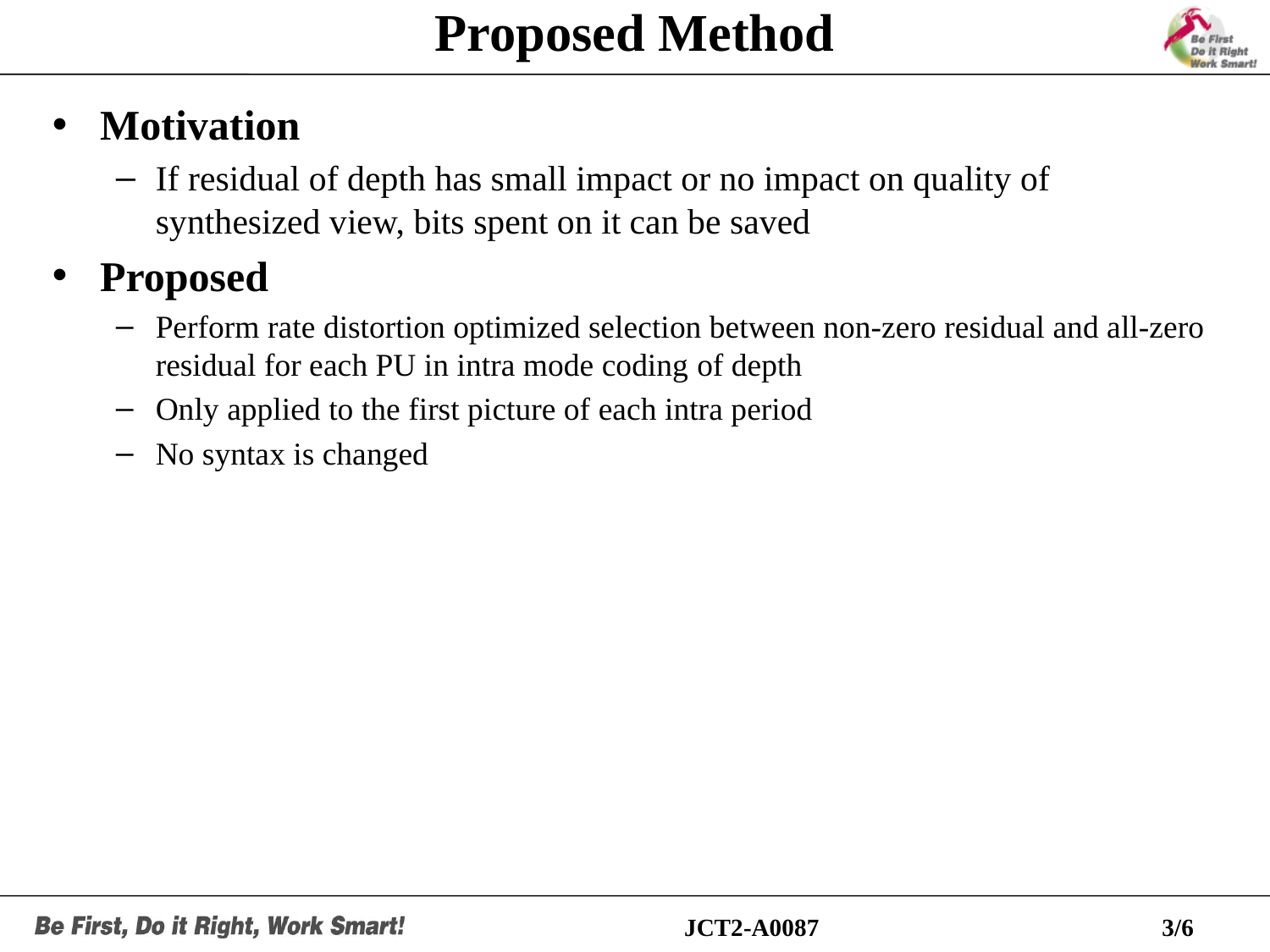

# Proposed Method
Motivation
If residual of depth has small impact or no impact on quality of synthesized view, bits spent on it can be saved
Proposed
Perform rate distortion optimized selection between non-zero residual and all-zero residual for each PU in intra mode coding of depth
Only applied to the first picture of each intra period
No syntax is changed

JCT2-A0087
3/6